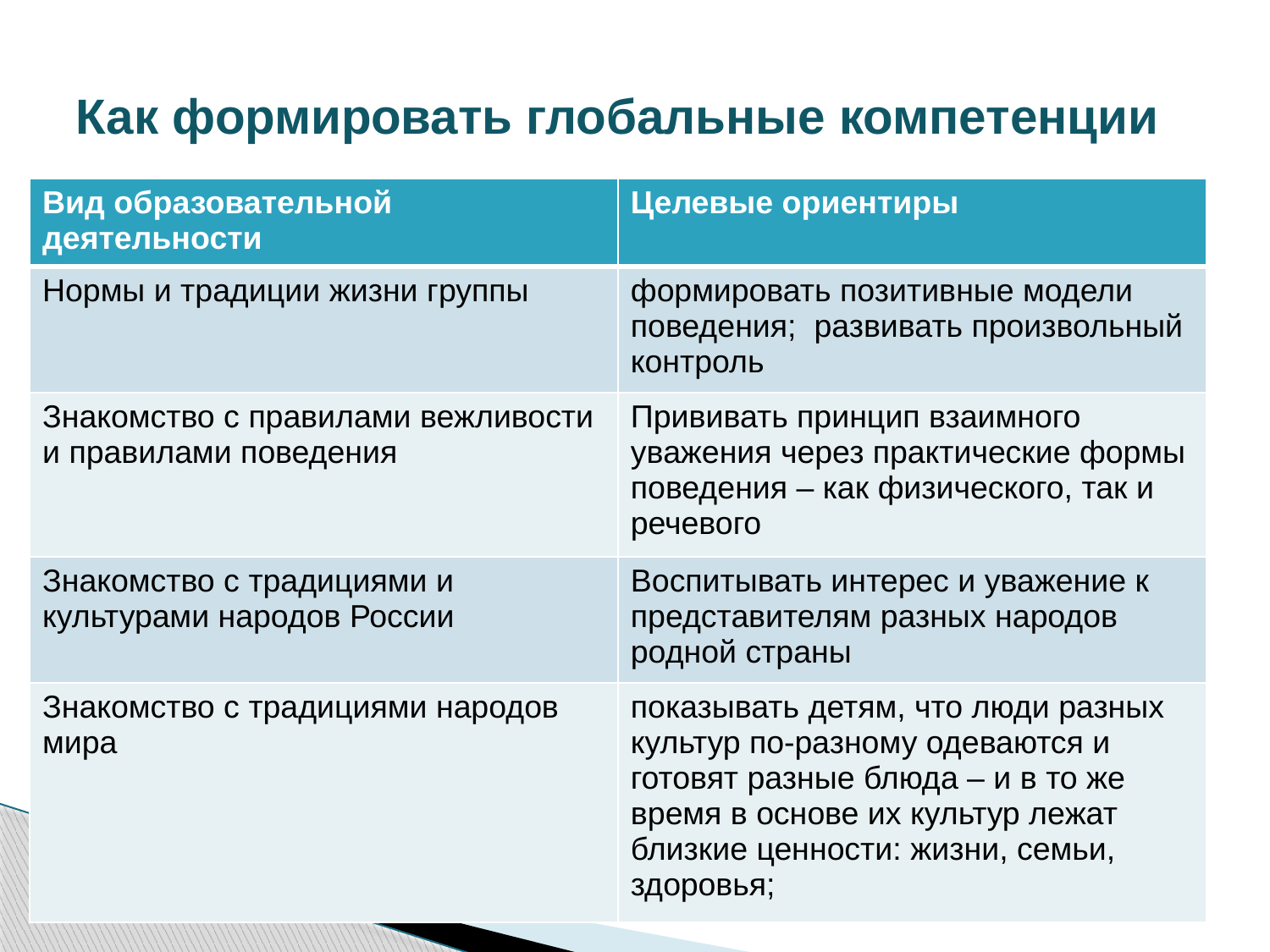

# Как формировать глобальные компетенции
| Вид образовательной деятельности | Целевые ориентиры |
| --- | --- |
| Нормы и традиции жизни группы | формировать позитивные модели поведения; развивать произвольный контроль |
| Знакомство с правилами вежливости и правилами поведения | Прививать принцип взаимного уважения через практические формы поведения – как физического, так и речевого |
| Знакомство с традициями и культурами народов России | Воспитывать интерес и уважение к представителям разных народов родной страны |
| Знакомство с традициями народов мира | показывать детям, что люди разных культур по-разному одеваются и готовят разные блюда – и в то же время в основе их культур лежат близкие ценности: жизни, семьи, здоровья; |